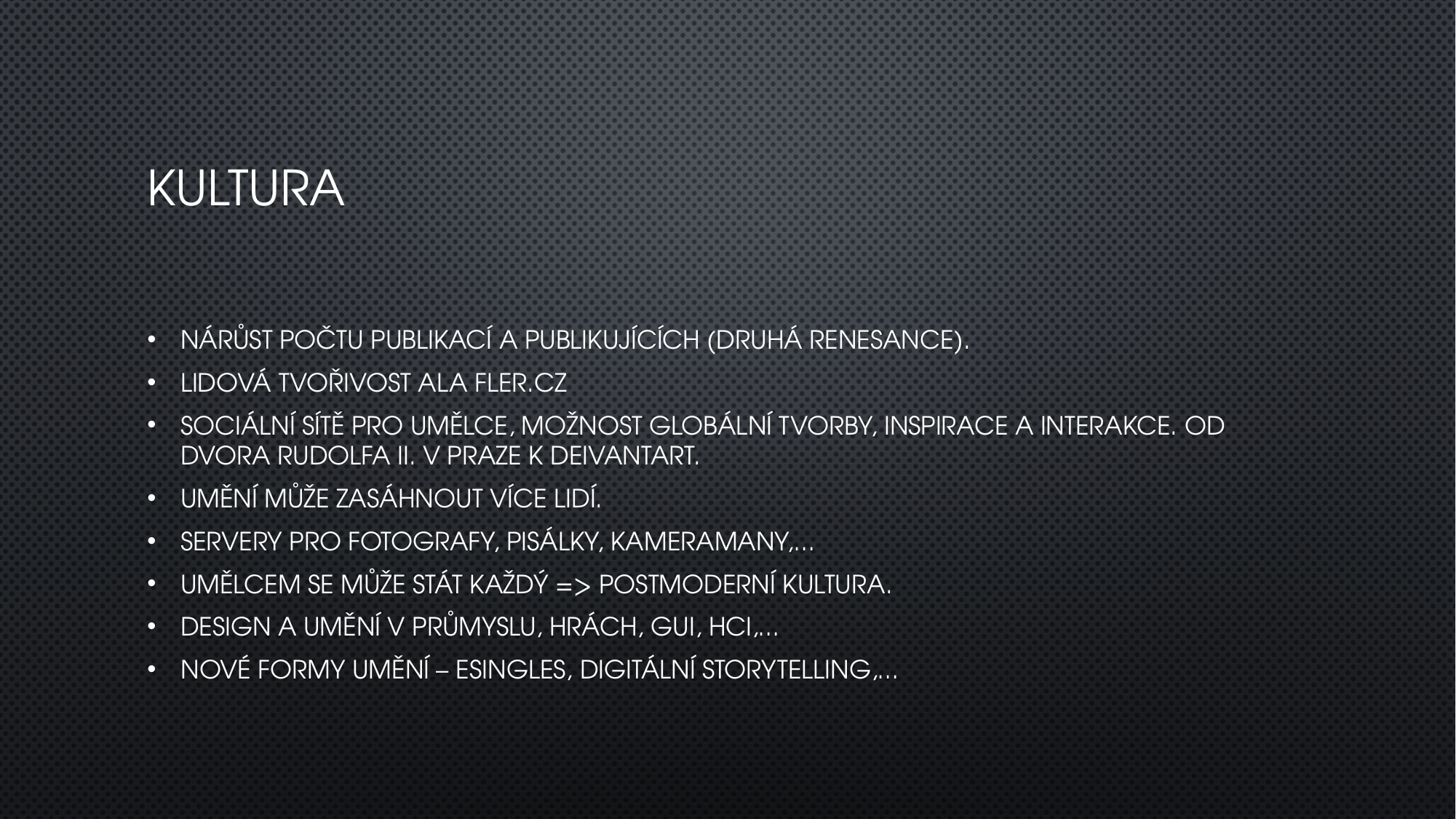

# Kultura
Nárůst počtu publikací a publikujících (druhá renesance).
Lidová tvořivost ala Fler.cz
Sociální sítě pro umělce, možnost globální tvorby, inspirace a interakce. Od dvora Rudolfa II. v Praze k DeivantArt.
Umění může zasáhnout více lidí.
Servery pro fotografy, pisálky, kameramany,…
Umělcem se může stát každý => postmoderní kultura.
Design a umění v průmyslu, hrách, GUI, HCI,…
Nové formy umění – esingles, digitální storytelling,…